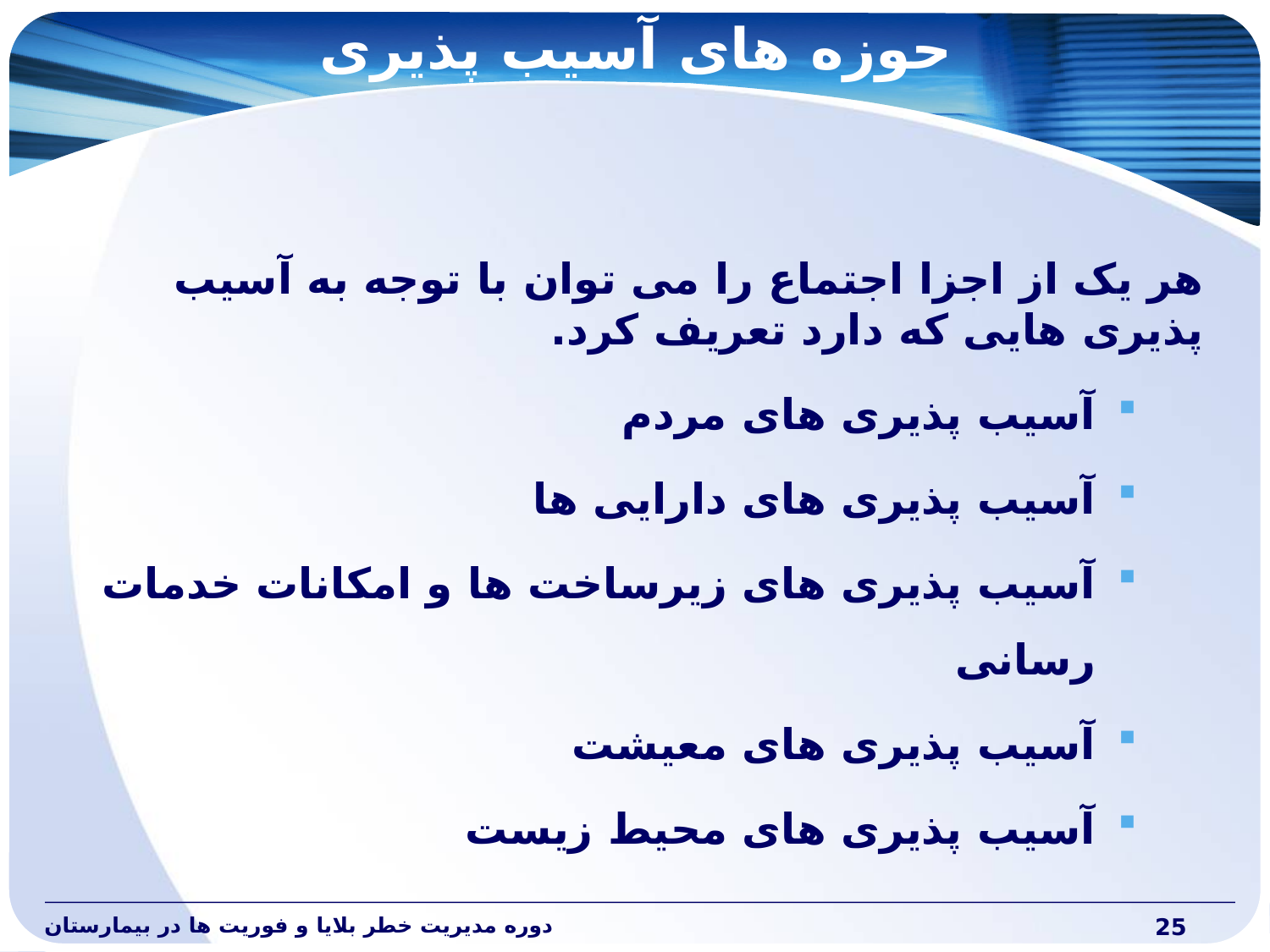

# حوزه های آسیب پذیری

هر یک از اجزا اجتماع را می توان با توجه به آسیب پذیری هایی که دارد تعریف کرد.
آسیب پذیری های مردم
آسیب پذیری های دارایی ها
آسیب پذیری های زیرساخت ها و امکانات خدمات رسانی
آسیب پذیری های معیشت
آسیب پذیری های محیط زیست
دوره مدیریت خطر بلایا و فوریت ها در بیمارستان
25